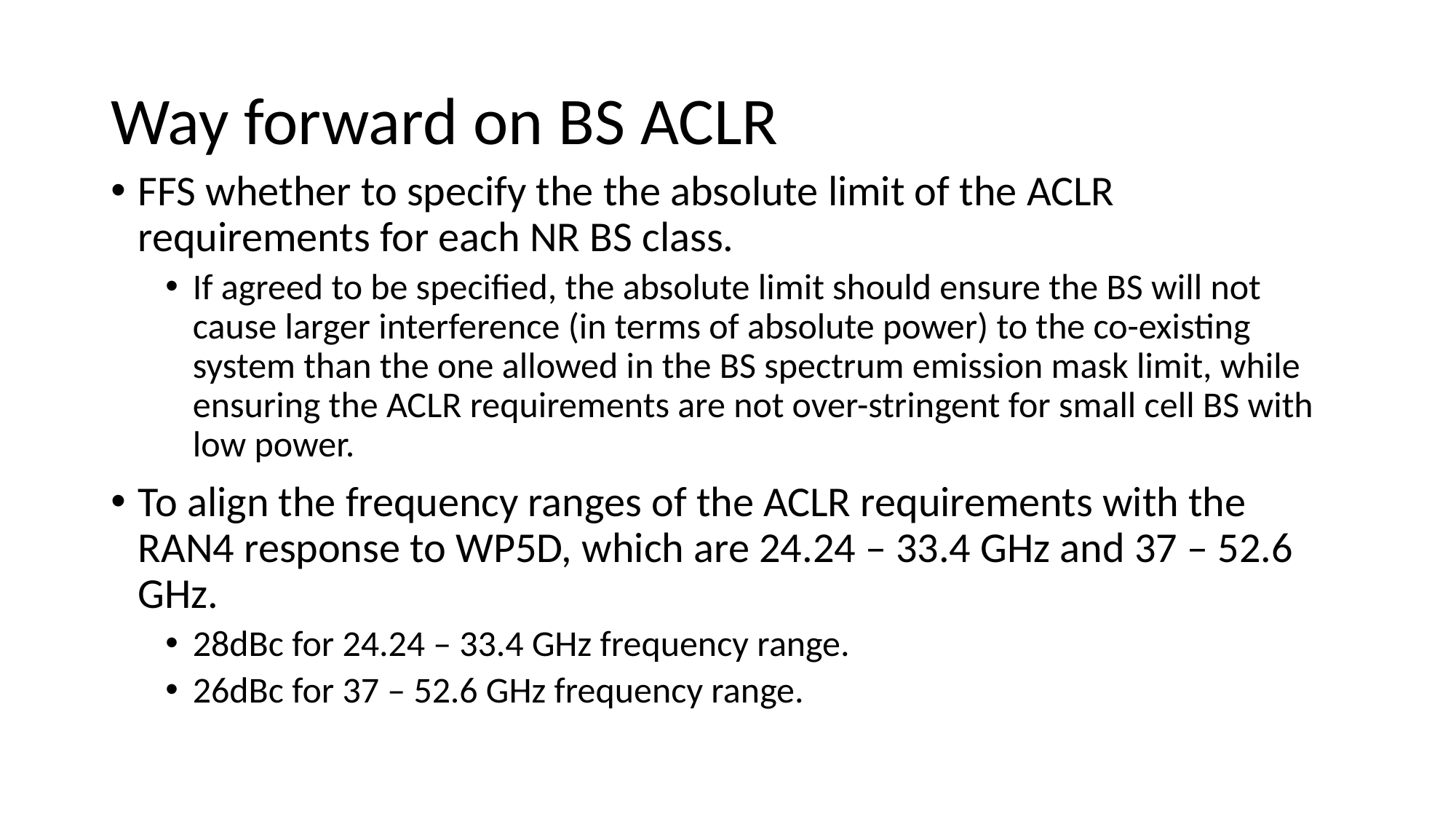

# Way forward on BS ACLR
FFS whether to specify the the absolute limit of the ACLR requirements for each NR BS class.
If agreed to be specified, the absolute limit should ensure the BS will not cause larger interference (in terms of absolute power) to the co-existing system than the one allowed in the BS spectrum emission mask limit, while ensuring the ACLR requirements are not over-stringent for small cell BS with low power.
To align the frequency ranges of the ACLR requirements with the RAN4 response to WP5D, which are 24.24 – 33.4 GHz and 37 – 52.6 GHz.
28dBc for 24.24 – 33.4 GHz frequency range.
26dBc for 37 – 52.6 GHz frequency range.